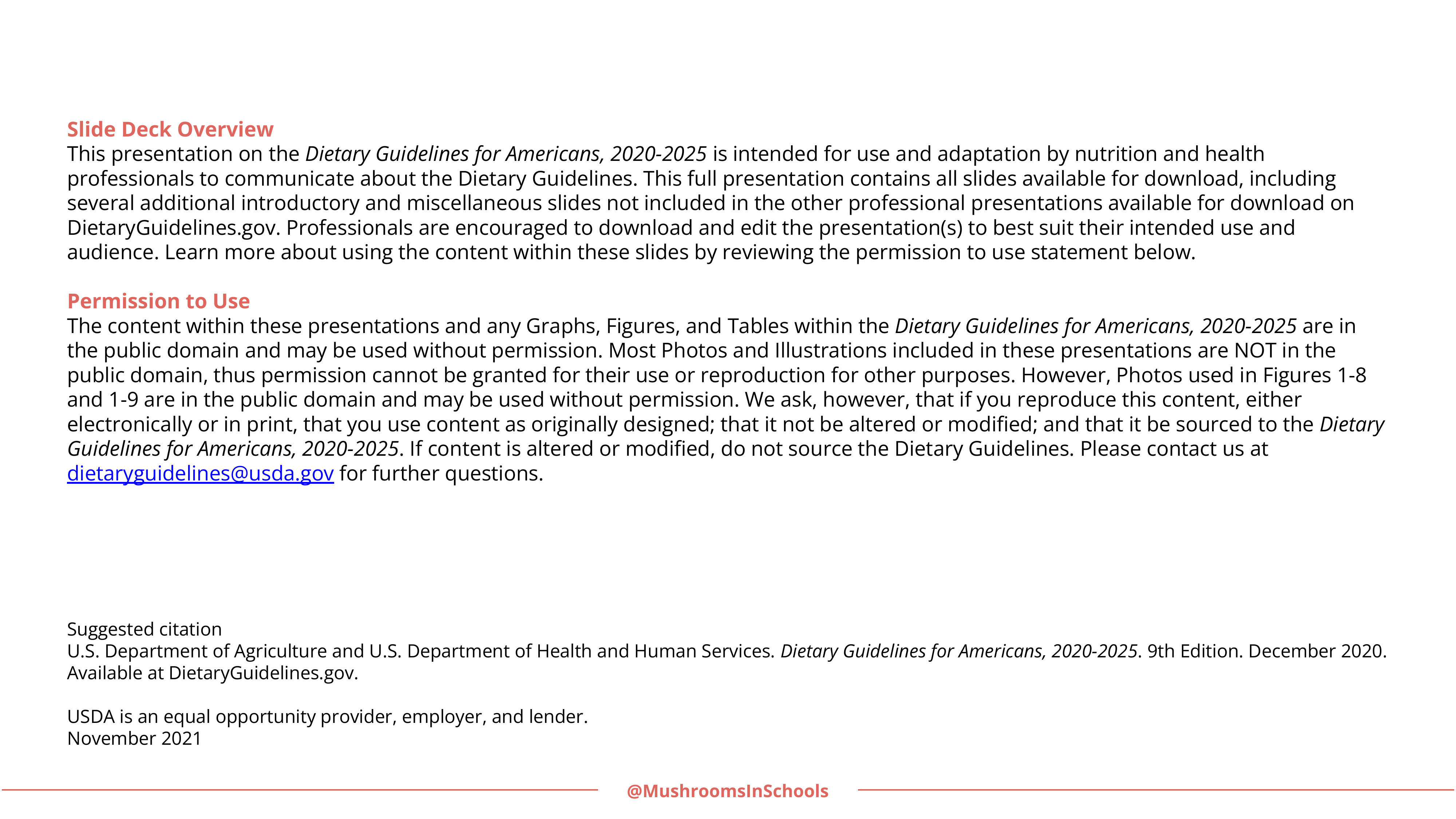

Slide Deck Overview
This presentation on the Dietary Guidelines for Americans, 2020-2025 is intended for use and adaptation by nutrition and health professionals to communicate about the Dietary Guidelines. This full presentation contains all slides available for download, including several additional introductory and miscellaneous slides not included in the other professional presentations available for download on DietaryGuidelines.gov. Professionals are encouraged to download and edit the presentation(s) to best suit their intended use and audience. Learn more about using the content within these slides by reviewing the permission to use statement below.  
Permission to Use
The content within these presentations and any Graphs, Figures, and Tables within the Dietary Guidelines for Americans, 2020-2025 are in the public domain and may be used without permission. Most Photos and Illustrations included in these presentations are NOT in the public domain, thus permission cannot be granted for their use or reproduction for other purposes. However, Photos used in Figures 1-8 and 1-9 are in the public domain and may be used without permission. We ask, however, that if you reproduce this content, either electronically or in print, that you use content as originally designed; that it not be altered or modified; and that it be sourced to the Dietary Guidelines for Americans, 2020-2025. If content is altered or modified, do not source the Dietary Guidelines. Please contact us at dietaryguidelines@usda.gov for further questions.
Suggested citation
U.S. Department of Agriculture and U.S. Department of Health and Human Services. Dietary Guidelines for Americans, 2020-2025. 9th Edition. December 2020. Available at DietaryGuidelines.gov.

USDA is an equal opportunity provider, employer, and lender.
November 2021
@MushroomsInSchools